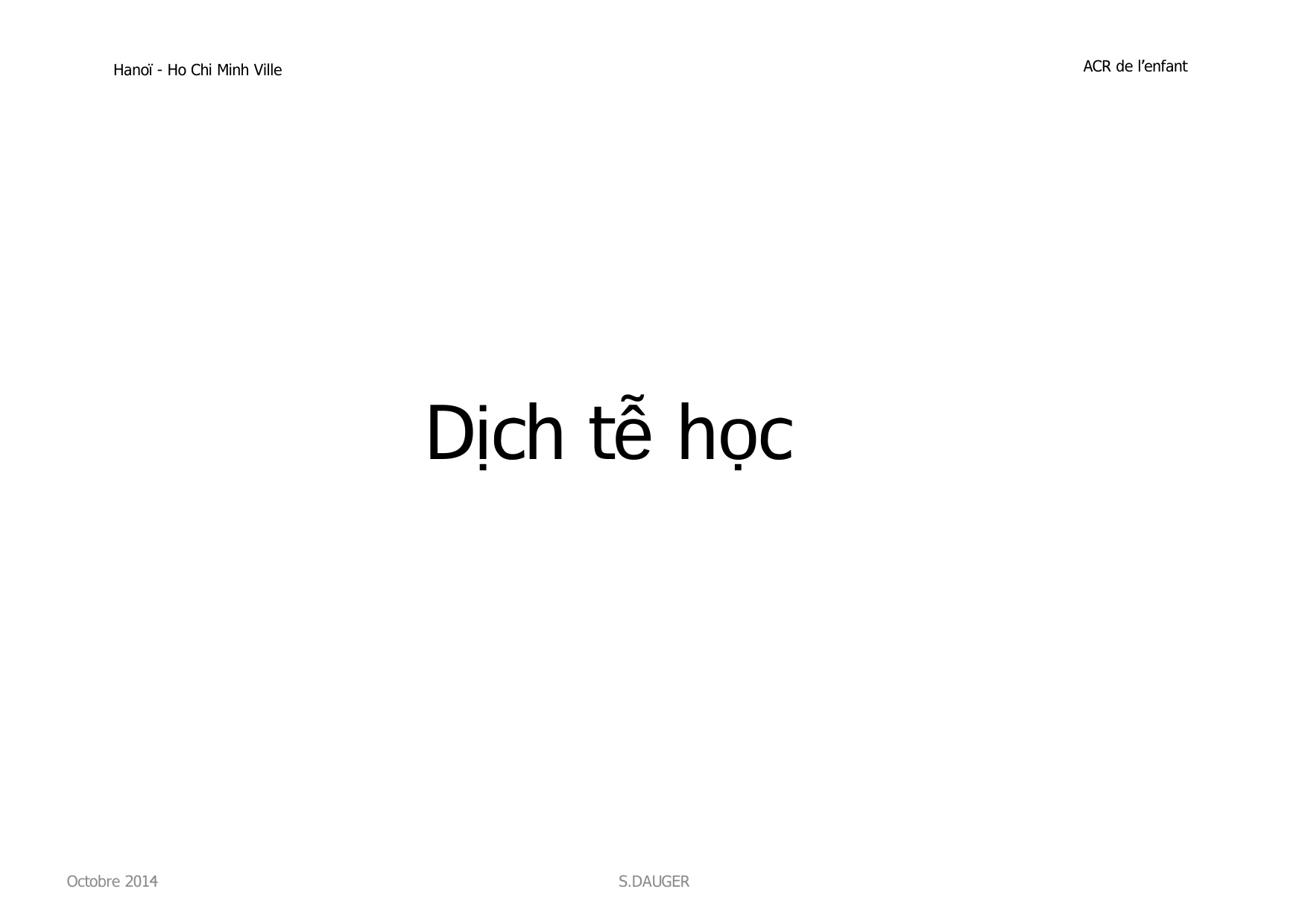

ACR de l’enfant
Hanoï - Ho Chi Minh Ville
Dịch tễ học
Octobre 2014
S.DAUGER